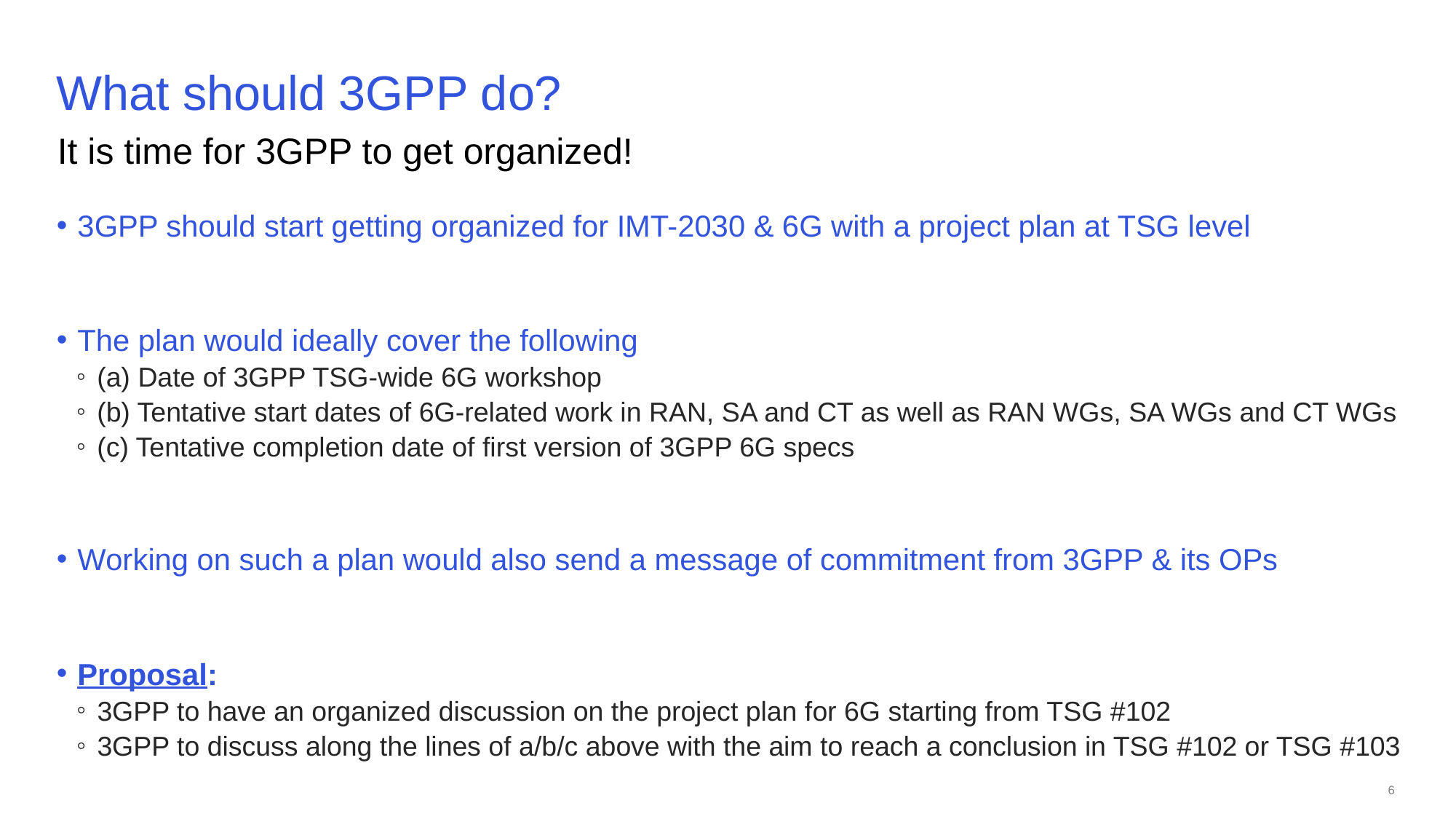

# What should 3GPP do?
It is time for 3GPP to get organized!
3GPP should start getting organized for IMT-2030 & 6G with a project plan at TSG level

The plan would ideally cover the following
(a) Date of 3GPP TSG-wide 6G workshop
(b) Tentative start dates of 6G-related work in RAN, SA and CT as well as RAN WGs, SA WGs and CT WGs
(c) Tentative completion date of first version of 3GPP 6G specs

Working on such a plan would also send a message of commitment from 3GPP & its OPs

Proposal:
3GPP to have an organized discussion on the project plan for 6G starting from TSG #102
3GPP to discuss along the lines of a/b/c above with the aim to reach a conclusion in TSG #102 or TSG #103